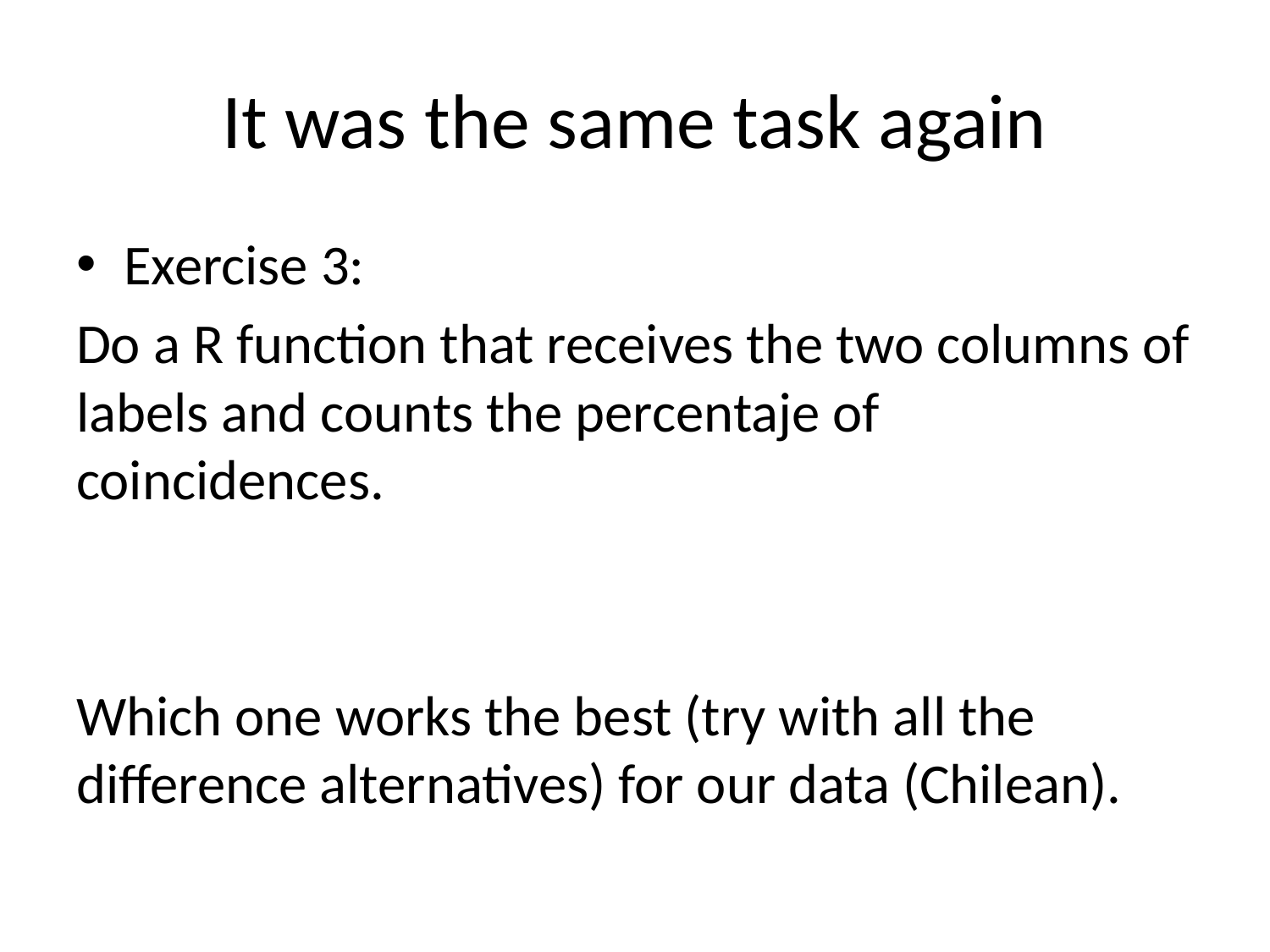

# It was the same task again
Exercise 3:
Do a R function that receives the two columns of labels and counts the percentaje of coincidences.

Which one works the best (try with all the difference alternatives) for our data (Chilean).